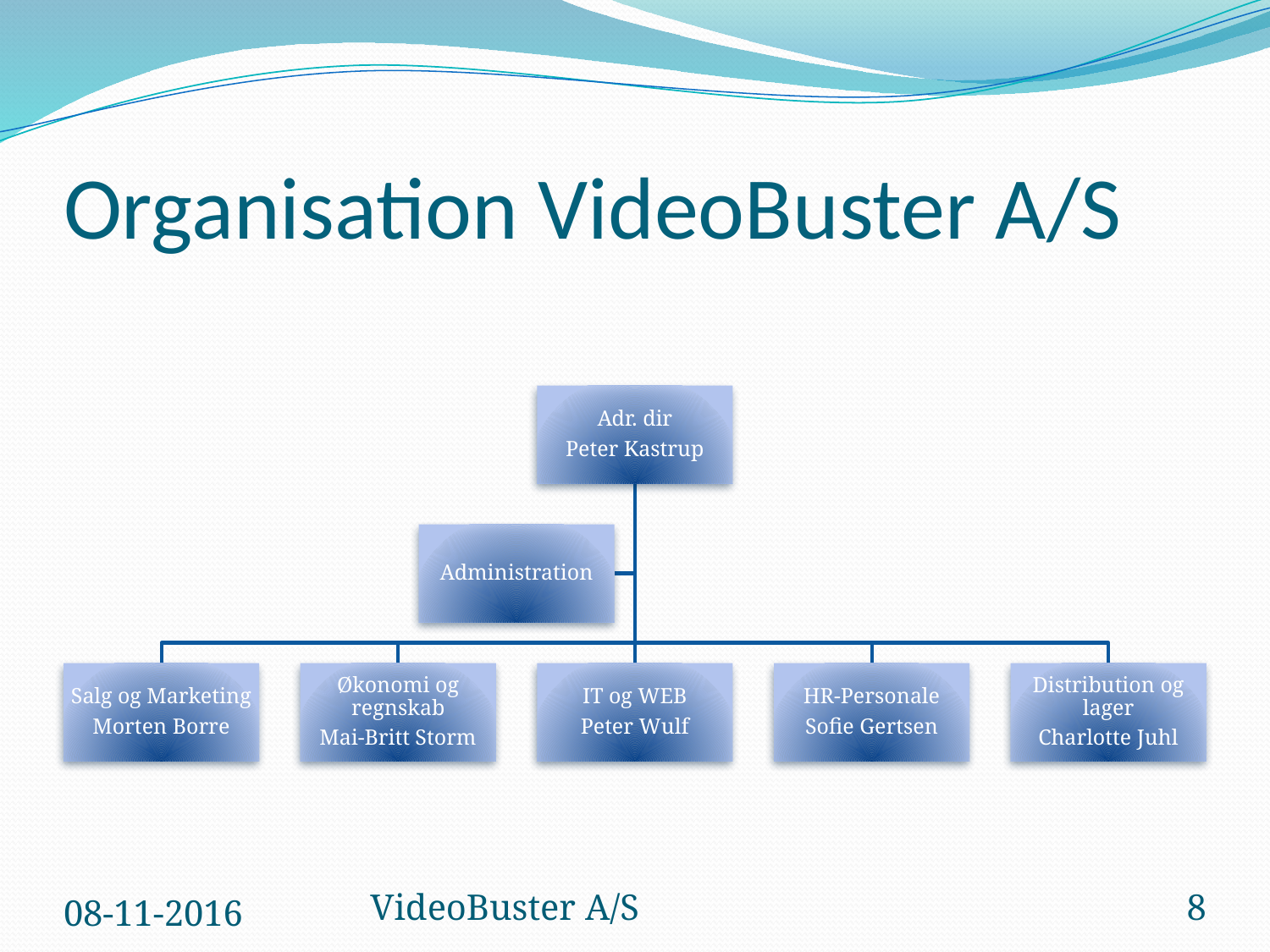

# Organisation VideoBuster A/S
Adr. dir
Peter Kastrup
Salg og Marketing
Morten Borre
Økonomi og regnskab
Mai-Britt Storm
IT og WEB
Peter Wulf
HR-Personale
Sofie Gertsen
Distribution og lager
Charlotte Juhl
Administration
08-11-2016
VideoBuster A/S
8